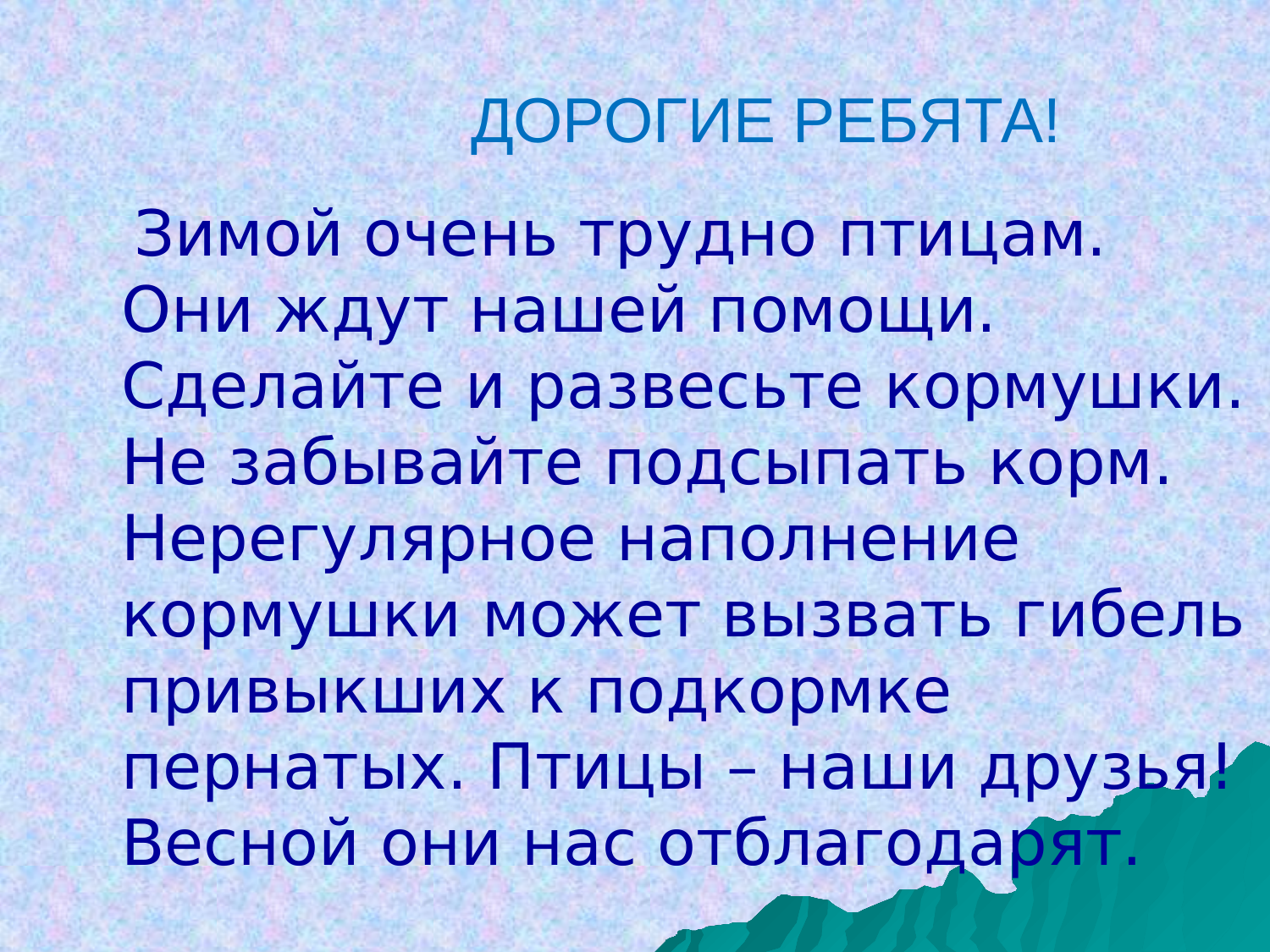

Дорогие ребята!
   Зимой очень трудно птицам. Они ждут нашей помощи. Сделайте и развесьте кормушки. Не забывайте подсыпать корм. Нерегулярное наполнение кормушки может вызвать гибель привыкших к подкормке пернатых. Птицы – наши друзья! Весной они нас отблагодарят.